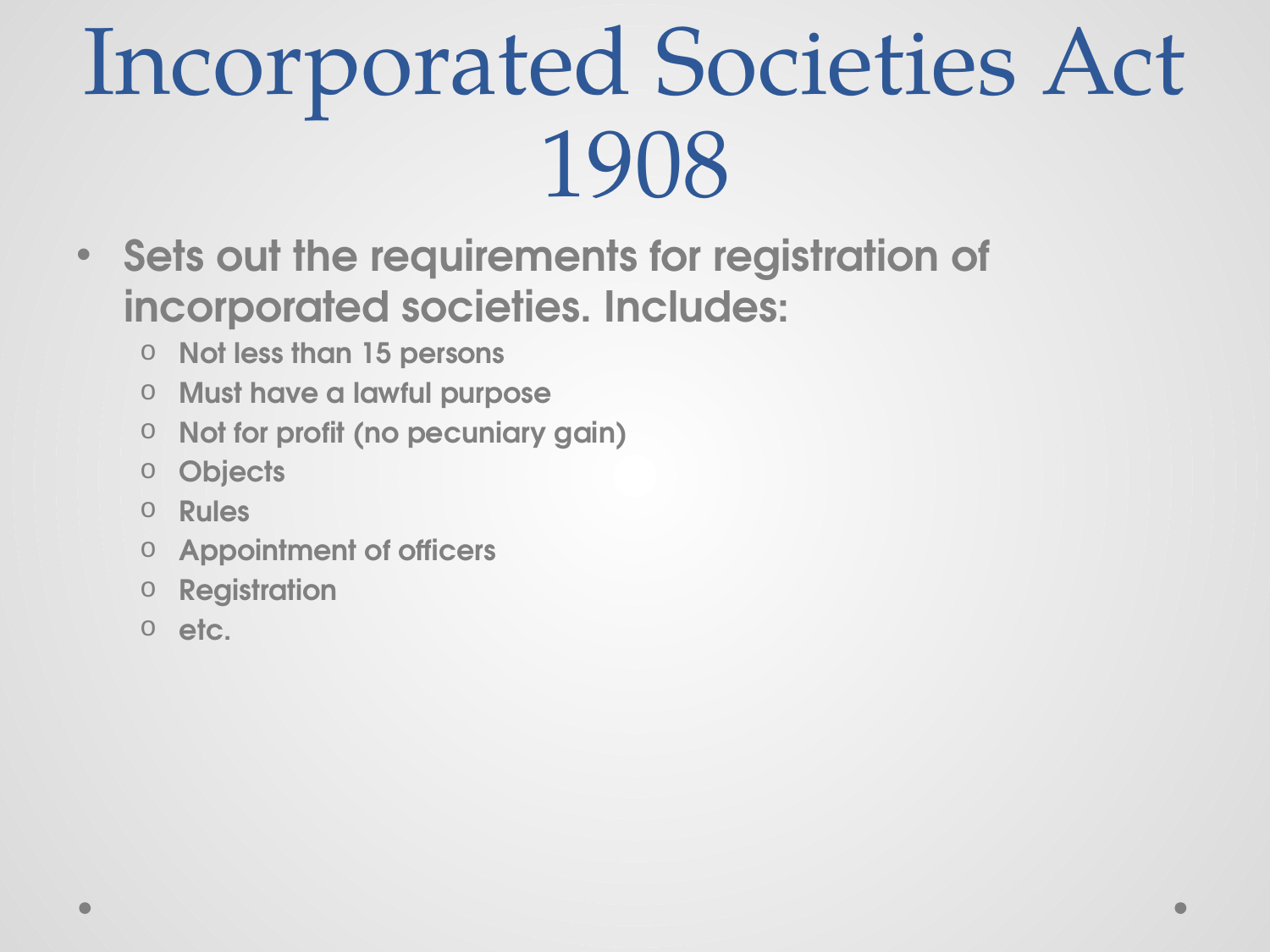

# Incorporated Societies Act 1908
Sets out the requirements for registration of incorporated societies. Includes:
Not less than 15 persons
Must have a lawful purpose
Not for profit (no pecuniary gain)
Objects
Rules
Appointment of officers
Registration
etc.